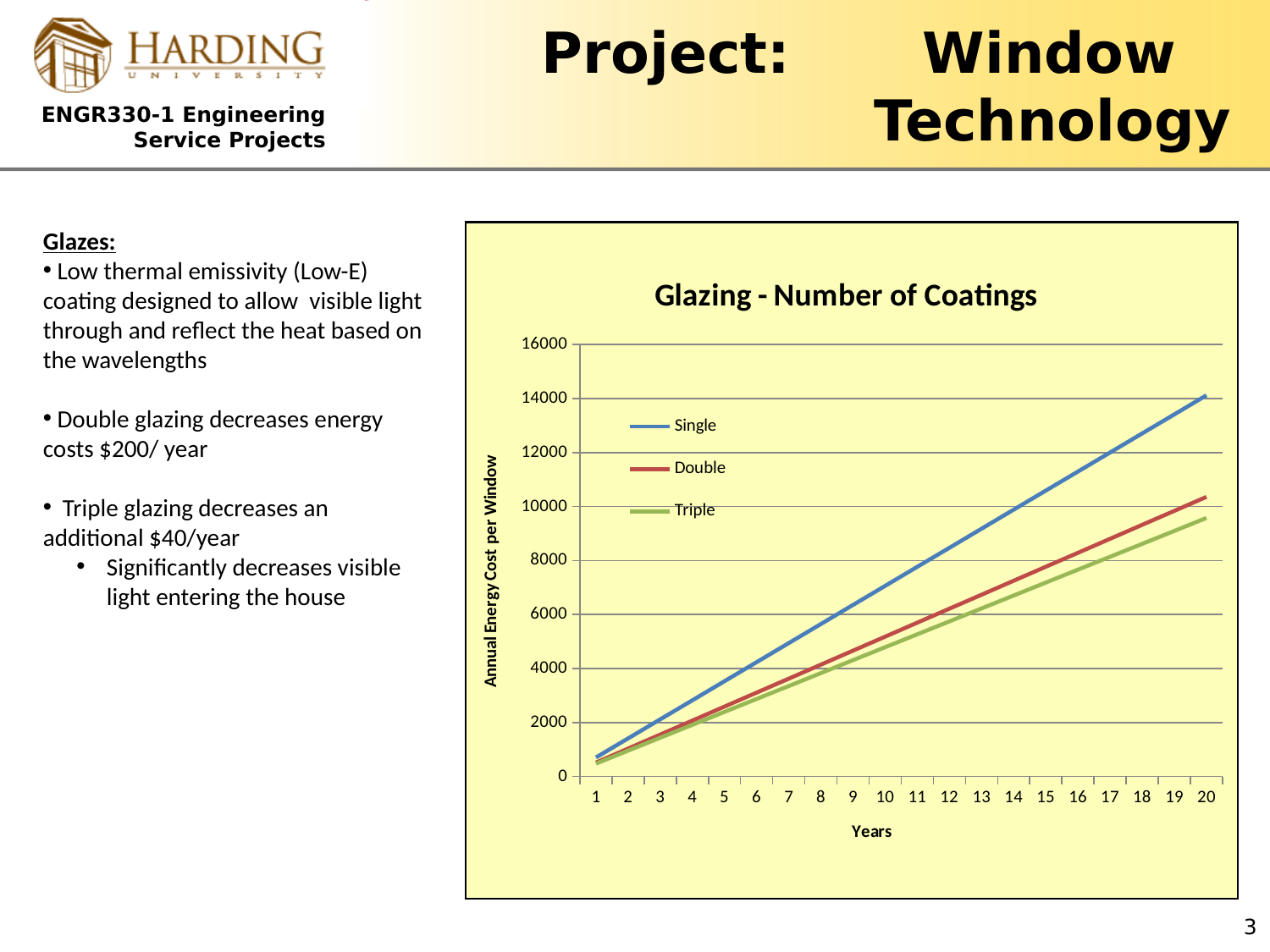

# Project:    	Window 			    Technology

Glazes:
 Low thermal emissivity (Low-E) coating designed to allow  visible light through and reflect the heat based on the wavelengths

 Double glazing decreases energy costs $200/ year

  Triple glazing decreases an additional $40/year
Significantly decreases visible light entering the house

### Chart: Glazing - Number of Coatings

| Category | Single | Double | Triple |
|---|---|---|---|
Image from Project
3